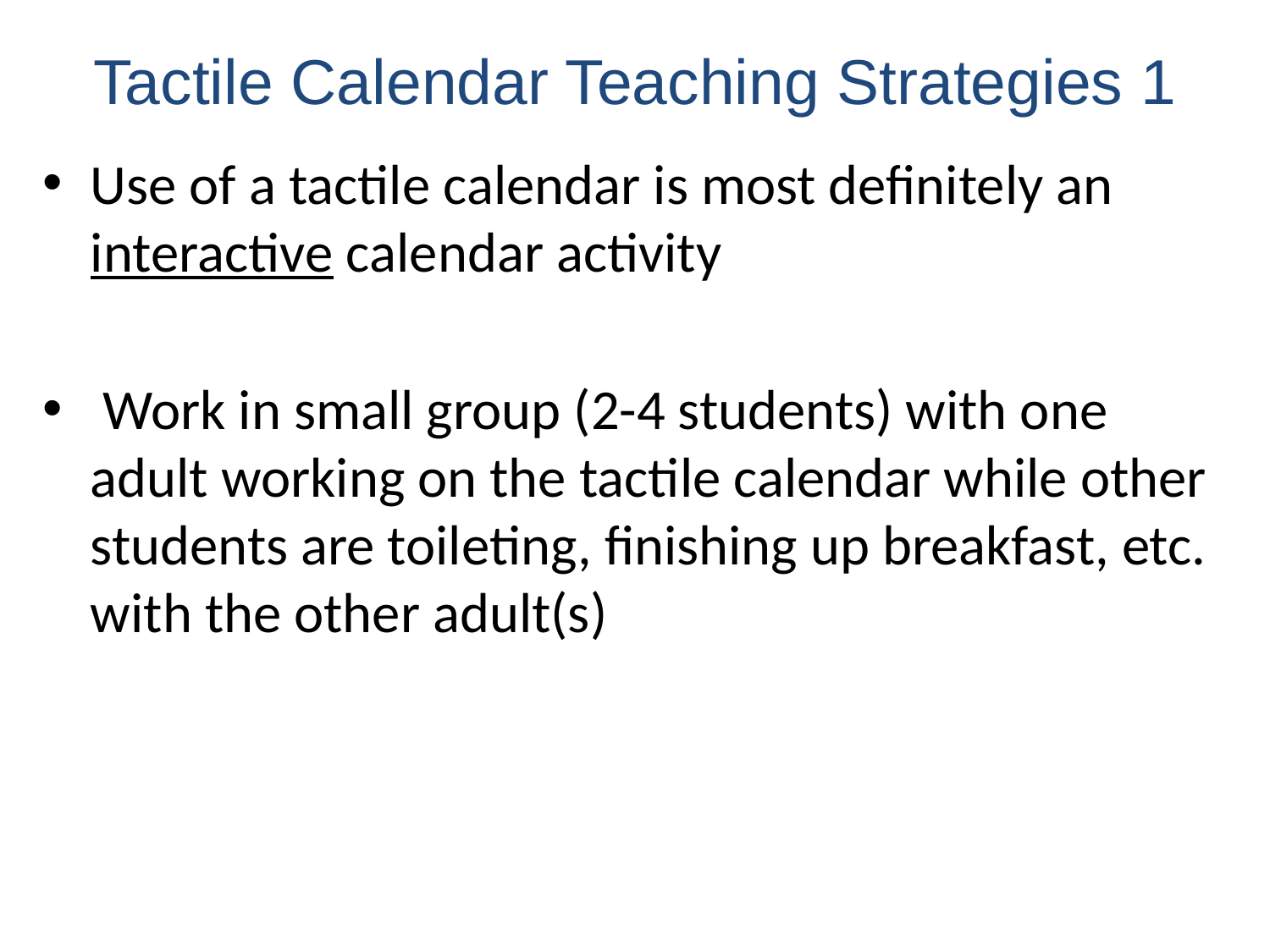

# Tactile Calendar Teaching Strategies 1
Use of a tactile calendar is most definitely an interactive calendar activity

 Work in small group (2-4 students) with one adult working on the tactile calendar while other students are toileting, finishing up breakfast, etc. with the other adult(s)